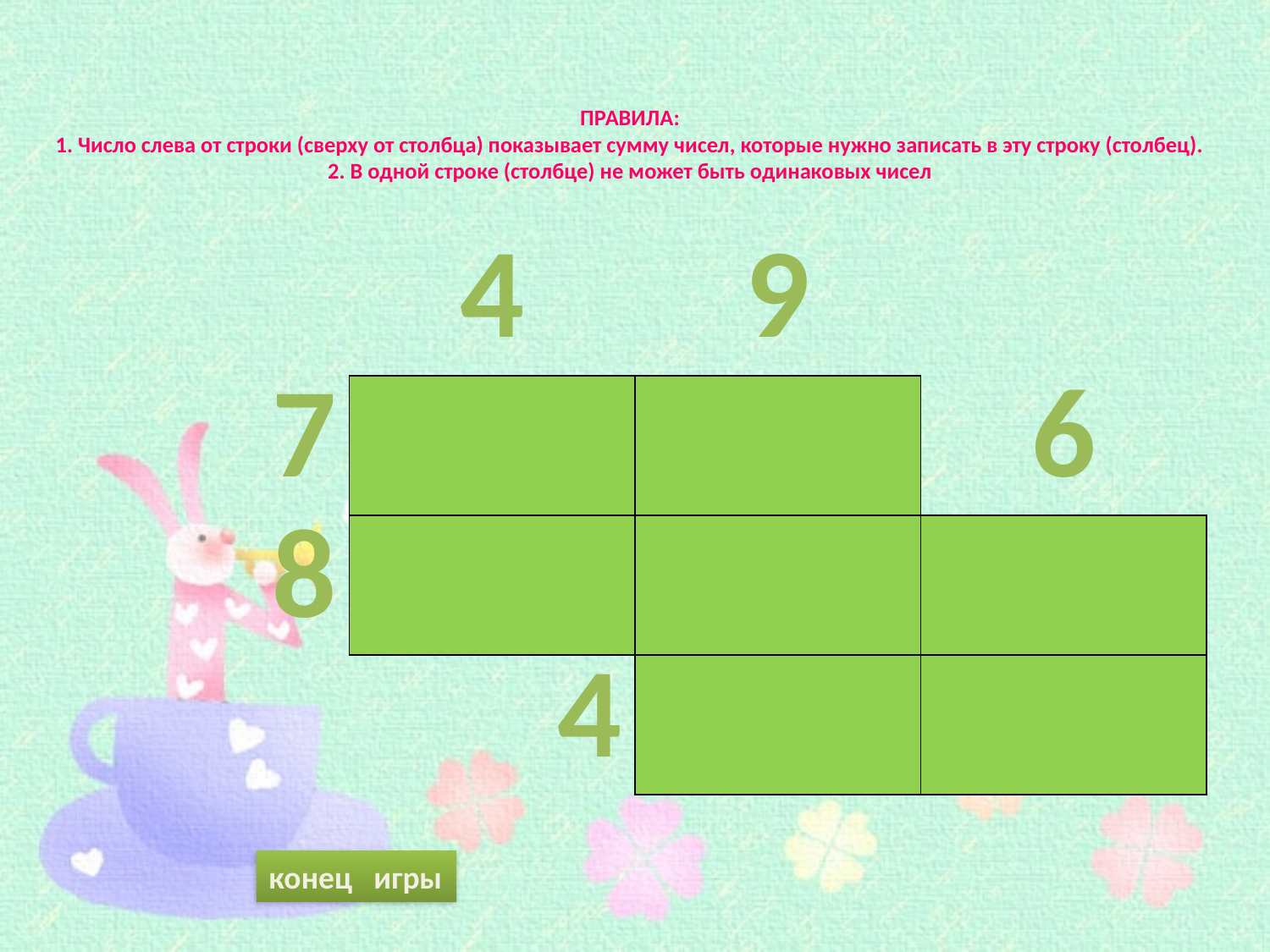

# ПРАВИЛА: 1. Число слева от строки (сверху от столбца) показывает сумму чисел, которые нужно записать в эту строку (столбец). 2. В одной строке (столбце) не может быть одинаковых чисел
|  | 4 | 9 |  |
| --- | --- | --- | --- |
| 7 |  |  | 6 |
| 8 |  |  |  |
|  | 4 |  |  |
конец   игры